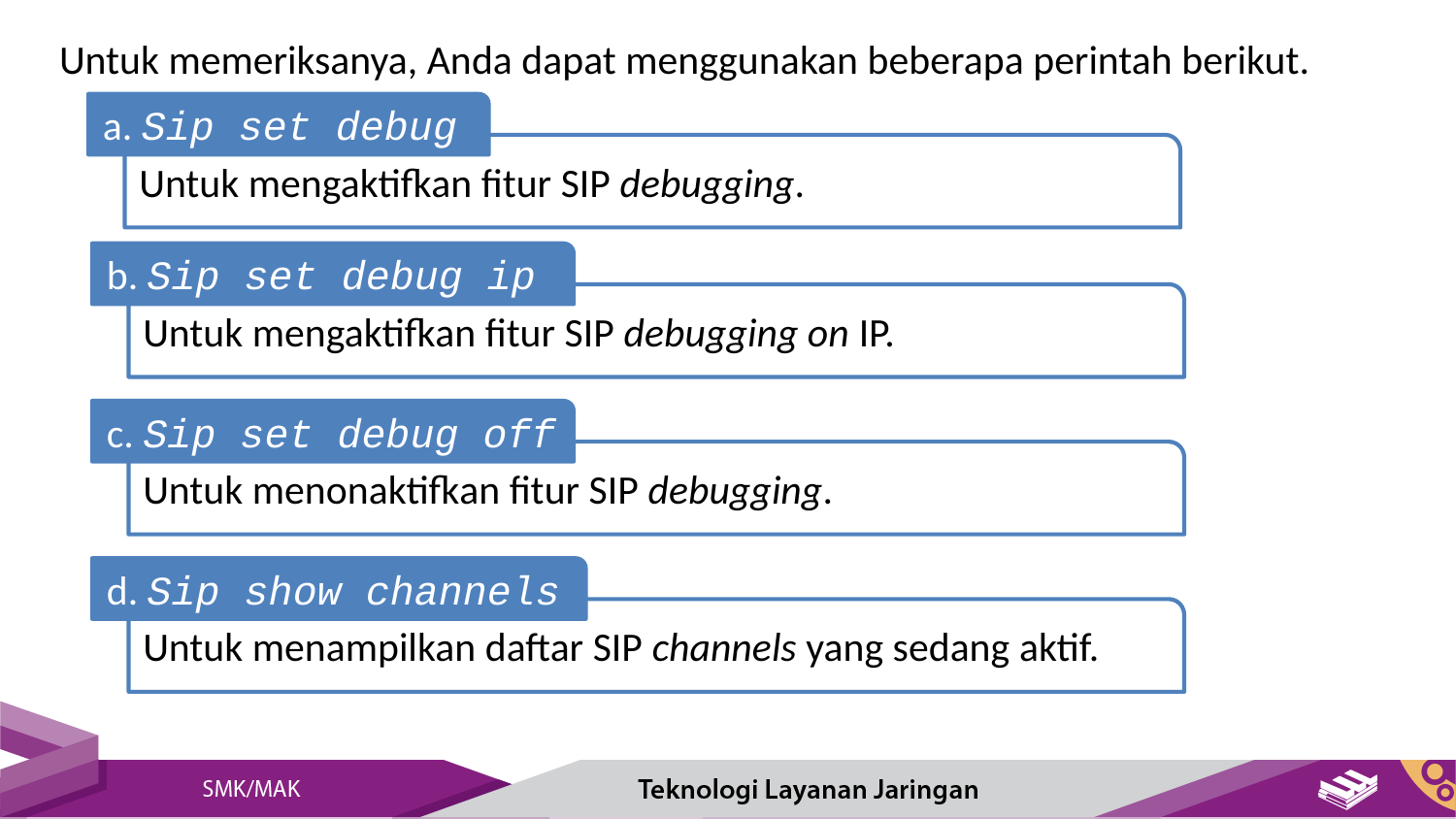

Untuk memeriksanya, Anda dapat menggunakan beberapa perintah berikut.
a. Sip set debug
Untuk mengaktifkan fitur SIP debugging.
b. Sip set debug ip
Untuk mengaktifkan fitur SIP debugging on IP.
c. Sip set debug off
Untuk menonaktifkan fitur SIP debugging.
d. Sip show channels
Untuk menampilkan daftar SIP channels yang sedang aktif.